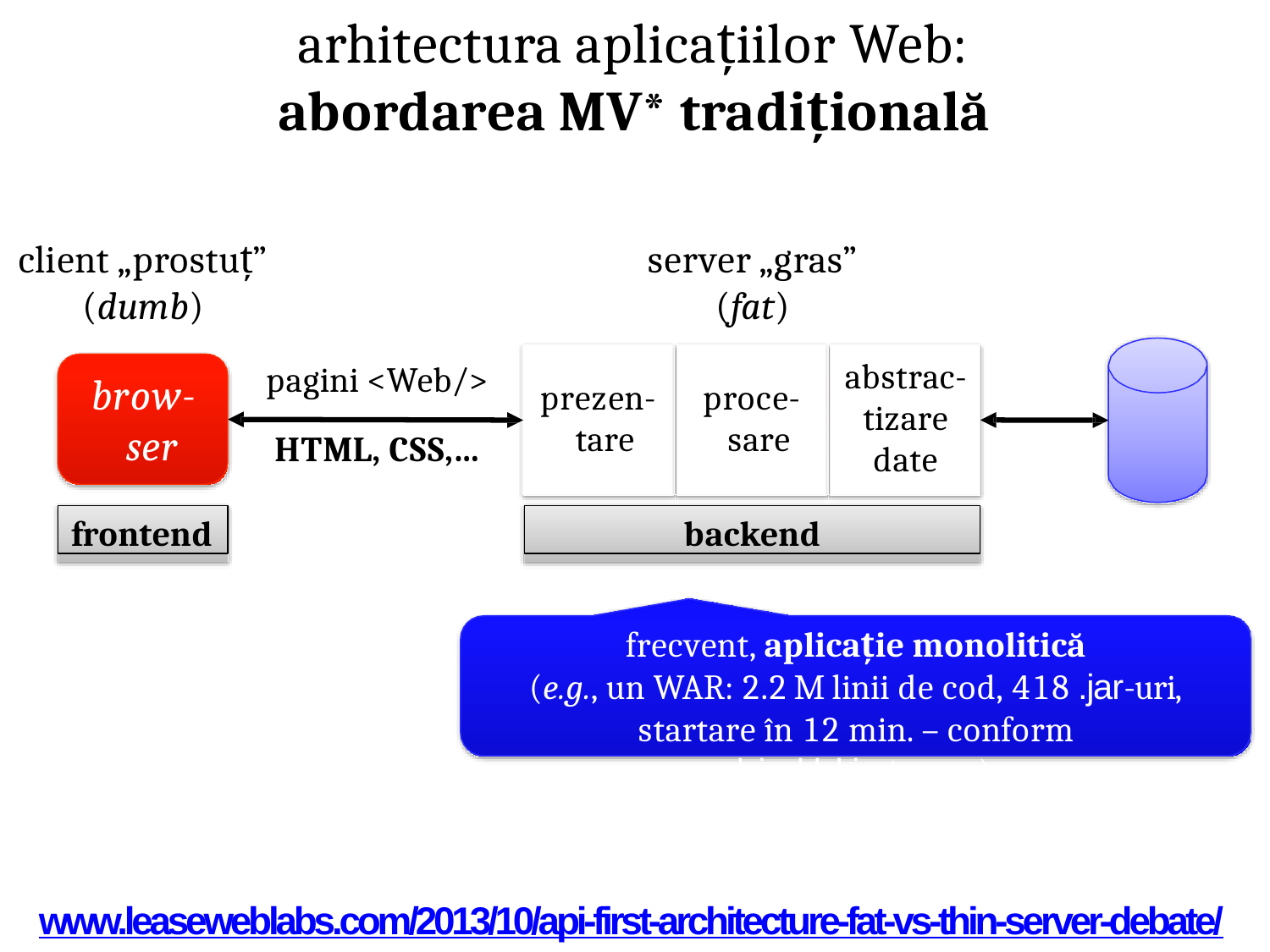

# arhitectura aplicațiilor Web:
abordarea MV* tradițională
client „prostuț”
(dumb)
server „gras”
(fat)

| prezen- tare | proce- sare | abstrac- tizare date |
| --- | --- | --- |

pagini <Web/>
HTML, CSS,…
brow-  ser

frontend
backend

frecvent, aplicație monolitică
(e.g., un WAR: 2.2 M linii de cod, 418 .jar-uri,
startare în 12 min. – conform plainoldobjects.com)
www.leaseweblabs.com/2013/10/api-first-architecture-fat-vs-thin-server-debate/